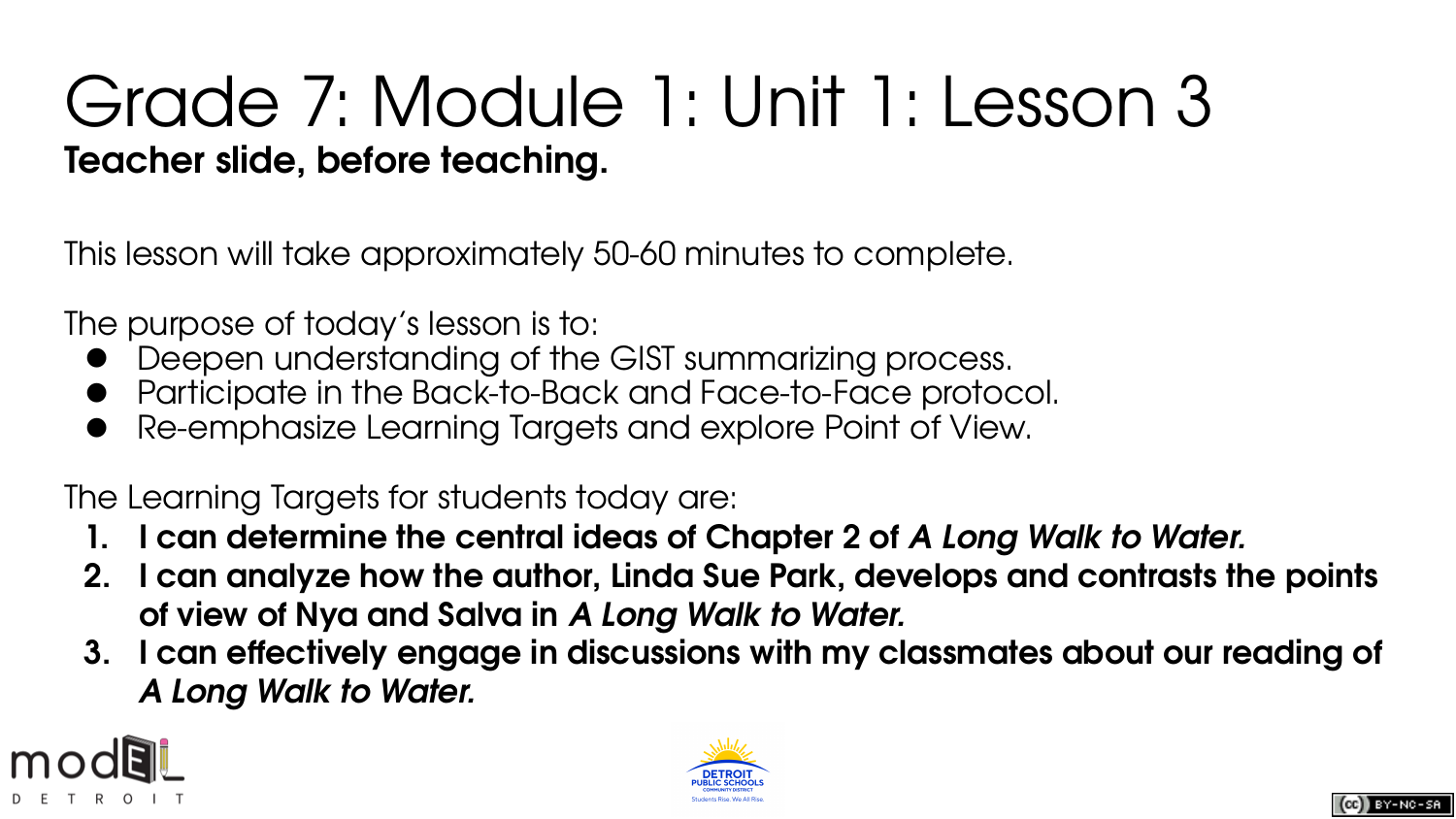

# Grade 7: Module 1: Unit 1: Lesson 3
Teacher slide, before teaching.
This lesson will take approximately 50-60 minutes to complete.

The purpose of today’s lesson is to:
Deepen understanding of the GIST summarizing process.
Participate in the Back-to-Back and Face-to-Face protocol.
Re-emphasize Learning Targets and explore Point of View.

The Learning Targets for students today are:
I can determine the central ideas of Chapter 2 of A Long Walk to Water.
I can analyze how the author, Linda Sue Park, develops and contrasts the points of view of Nya and Salva in A Long Walk to Water.
I can effectively engage in discussions with my classmates about our reading of A Long Walk to Water.